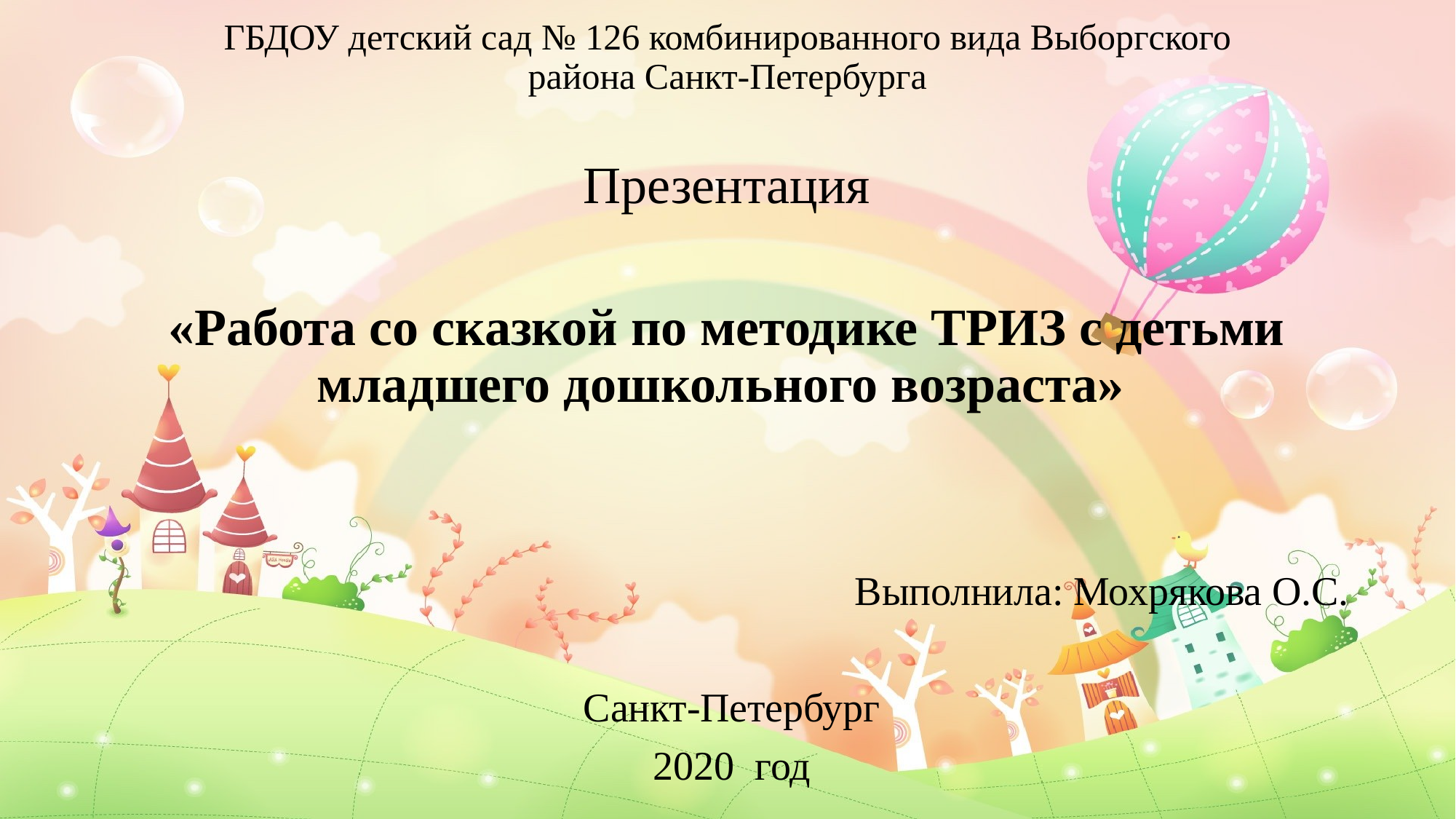

# ГБДОУ детский сад № 126 комбинированного вида Выборгского района Санкт-Петербурга
Презентация

«Работа со сказкой по методике ТРИЗ с детьми младшего дошкольного возраста»

Выполнила: Мохрякова О.С.

 Санкт-Петербург
 2020  год